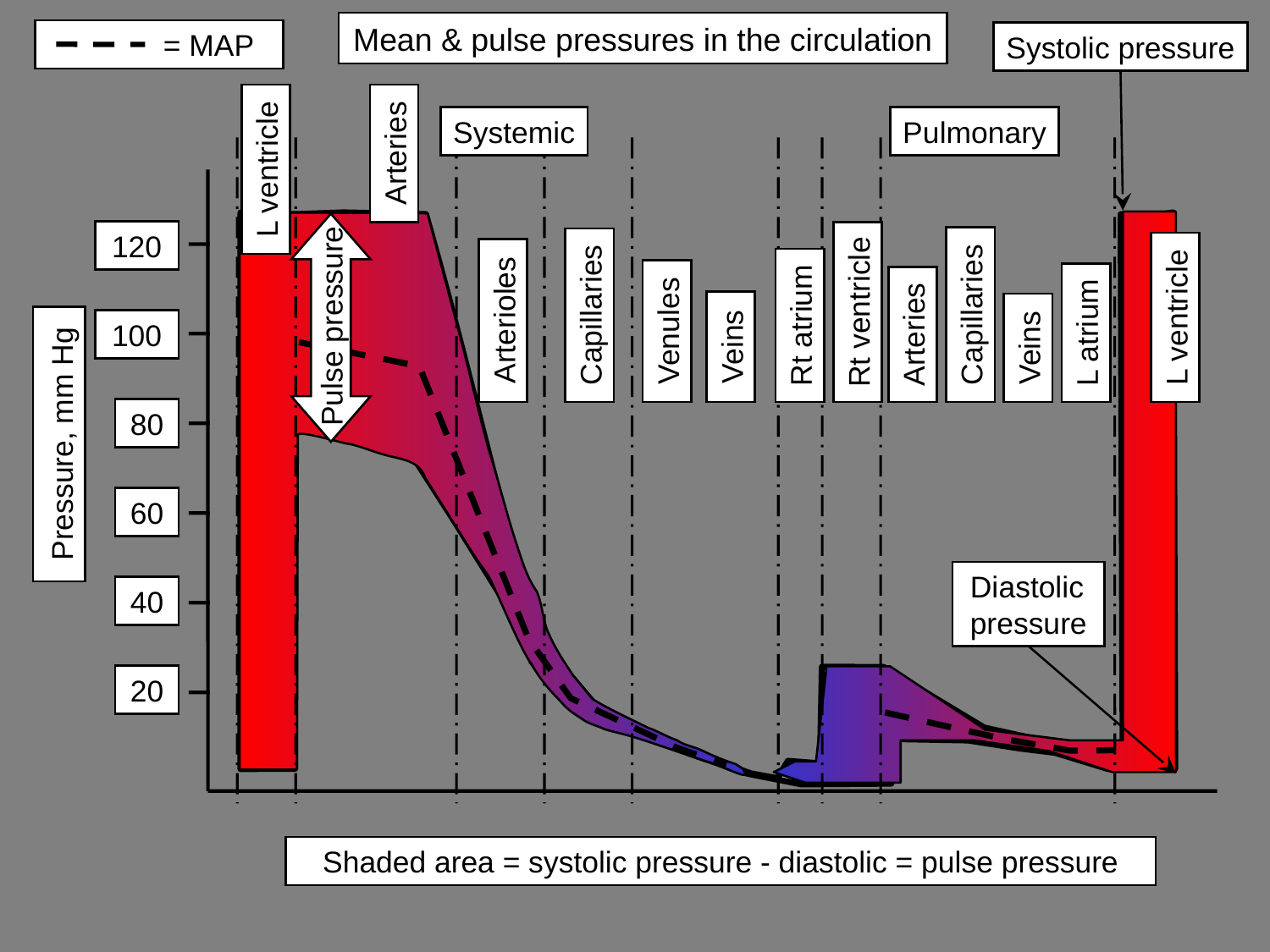

# Mean & pulse pressures in the circulation
            = MAP

Systolic pressure
Systemic
Pulmonary
Arteries

L ventricle

120

Rt ventricle
Capillaries
Capillaries
L ventricle
Arterioles
Rt atrium
Pulse pressure
Venules
L atrium
100
Arteries
Veins
Veins

80
Pressure, mm Hg

60

Diastolic pressure
40

20

Shaded area = systolic pressure - diastolic = pulse pressure